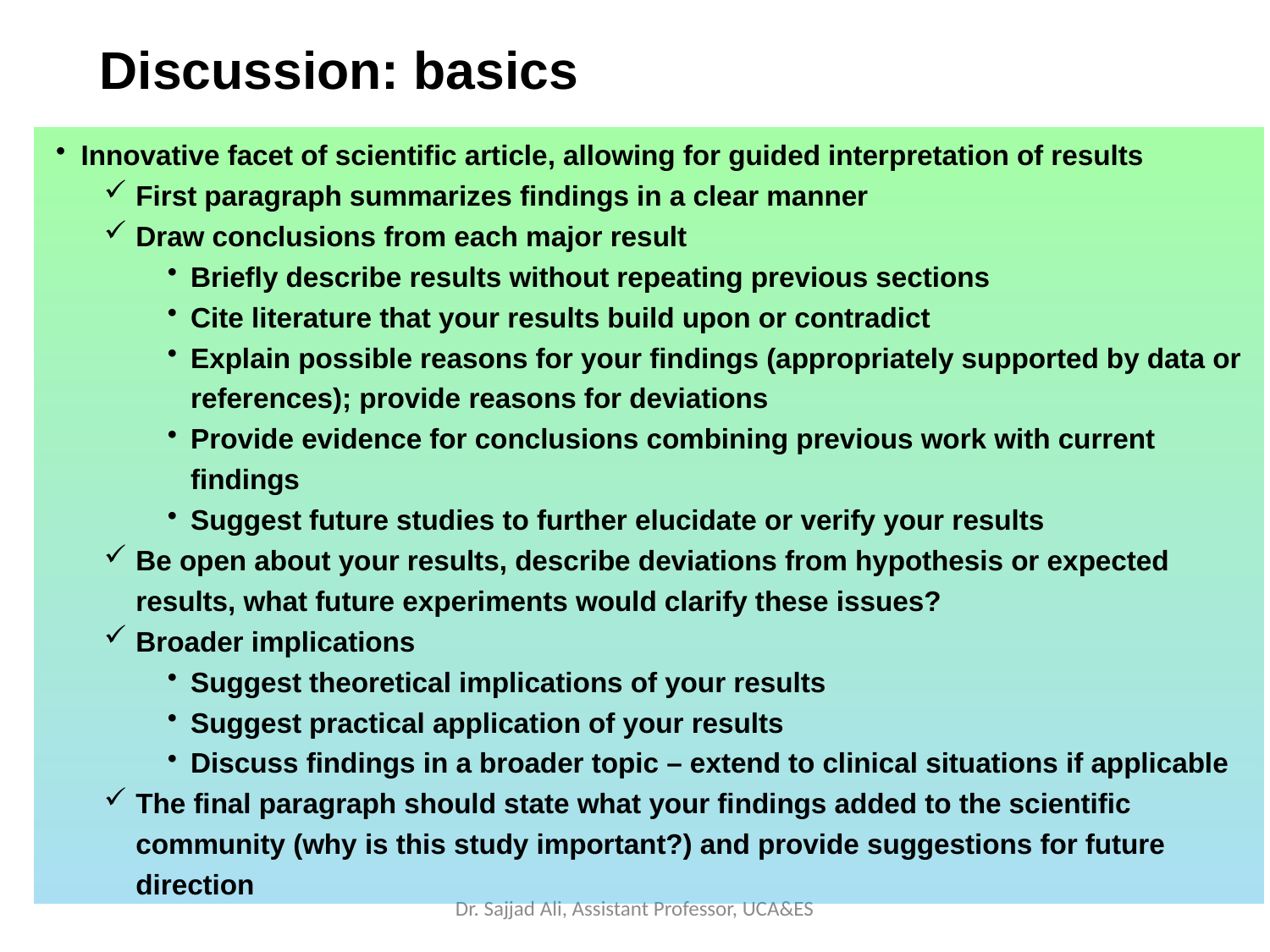

Discussion: basics
 Innovative facet of scientific article, allowing for guided interpretation of results
First paragraph summarizes findings in a clear manner
Draw conclusions from each major result
Briefly describe results without repeating previous sections
Cite literature that your results build upon or contradict
Explain possible reasons for your findings (appropriately supported by data or references); provide reasons for deviations
Provide evidence for conclusions combining previous work with current findings
Suggest future studies to further elucidate or verify your results
Be open about your results, describe deviations from hypothesis or expected results, what future experiments would clarify these issues?
Broader implications
Suggest theoretical implications of your results
Suggest practical application of your results
Discuss findings in a broader topic – extend to clinical situations if applicable
The final paragraph should state what your findings added to the scientific community (why is this study important?) and provide suggestions for future direction
Dr. Sajjad Ali, Assistant Professor, UCA&ES